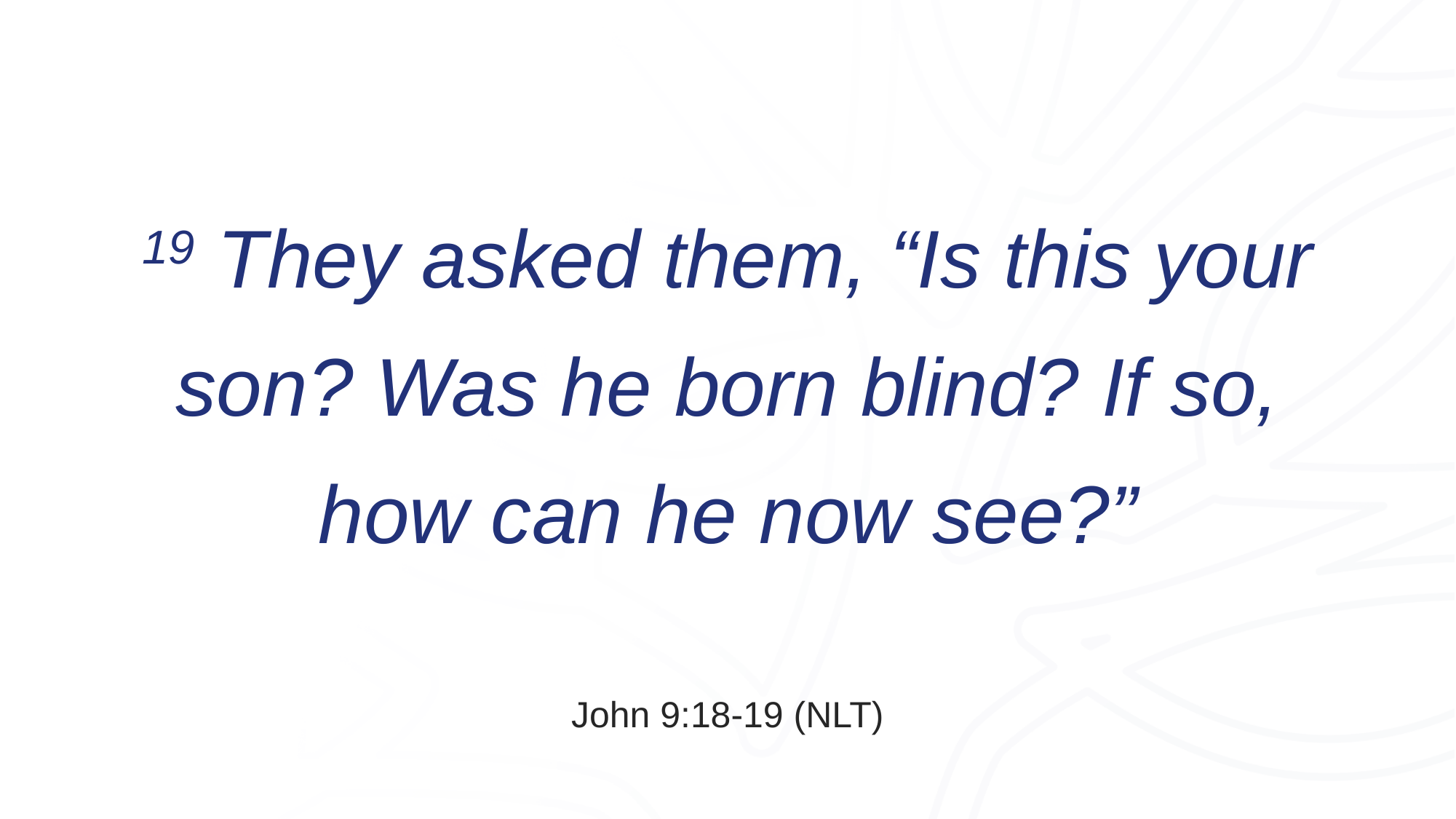

19 They asked them, “Is this your son? Was he born blind? If so, how can he now see?”

John 9:18-19 (NLT)